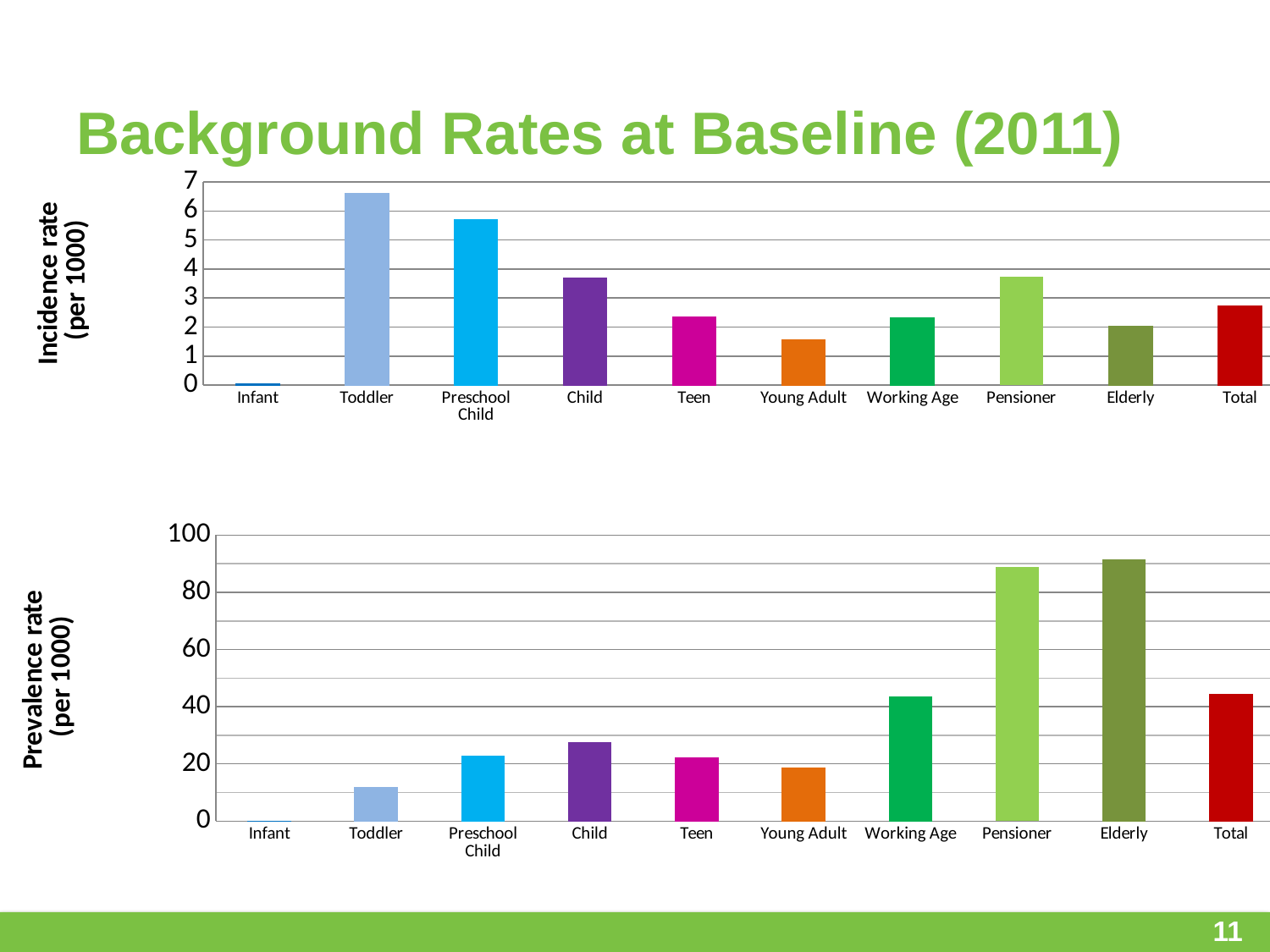

# Background Rates at Baseline (2011)

### Chart

| Category |  |
|---|---|
| Infant | 0.04993840929520258 |
| Toddler | 6.6248313753761625 |
| Preschool Child | 5.7018279389569 |
| Child | 3.6897190357917107 |
| Teen | 2.340844944222929 |
| Young Adult | 1.5526272815204694 |
| Working Age | 2.309120610478527 |
| Pensioner | 3.731721571527397 |
| Elderly | 2.0391038377760293 |
| Total | 2.7437676866823946 |

### Chart

| Category |  |
|---|---|
| Infant | 0.04993840929520258 |
| Toddler | 11.633050972424755 |
| Preschool Child | 22.84644194756554 |
| Child | 27.582444402969003 |
| Teen | 22.205546346489854 |
| Young Adult | 18.490836232994585 |
| Working Age | 43.31663478425736 |
| Pensioner | 88.89041291953913 |
| Elderly | 91.40315561101377 |
| Total | 44.20173080672658 |
11